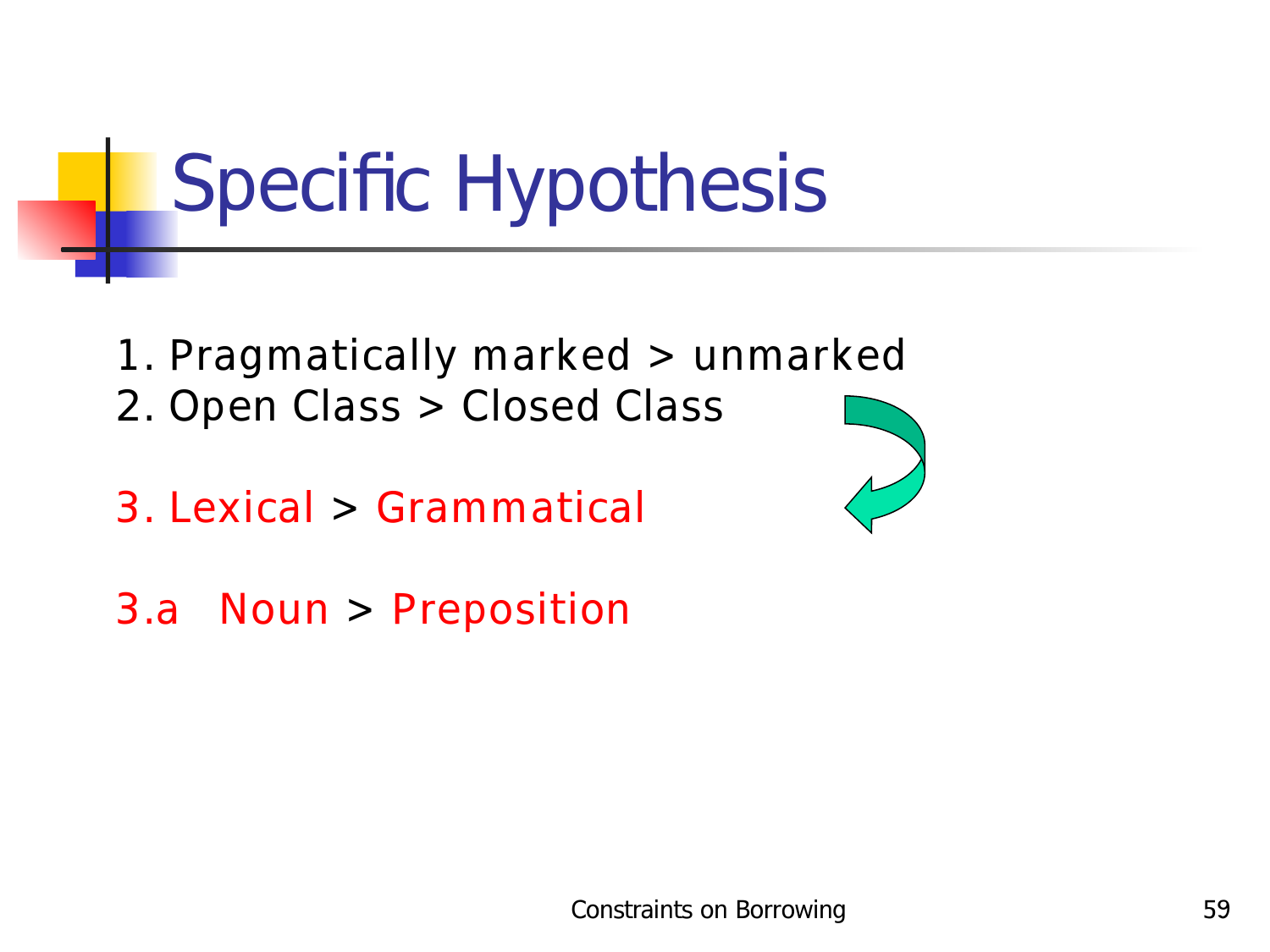

# Specific Hypothesis
1. Pragmatically marked > unmarked
2. Open Class > Closed Class

3. Lexical > Grammatical

3.a   Noun > Preposition

Constraints on Borrowing
59